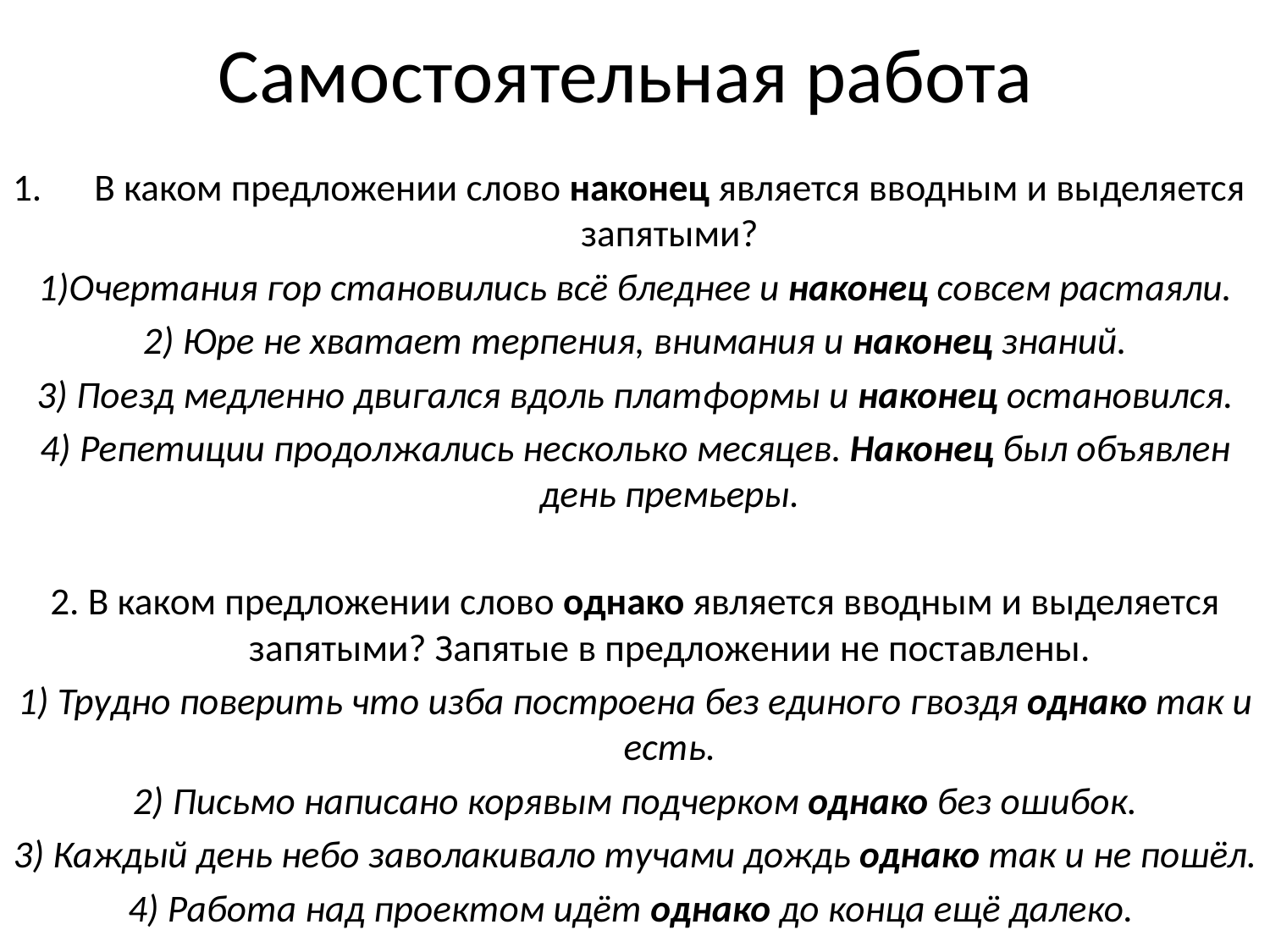

# Самостоятельная работа
В каком предложении слово наконец является вводным и выделяется запятыми?
1)Очертания гор становились всё бледнее и наконец совсем растаяли.
2) Юре не хватает терпения, внимания и наконец знаний.
3) Поезд медленно двигался вдоль платформы и наконец остановился.
4) Репетиции продолжались несколько месяцев. Наконец был объявлен день премьеры.

2. В каком предложении слово однако является вводным и выделяется запятыми? Запятые в предложении не поставлены.
1) Трудно поверить что изба построена без единого гвоздя однако так и есть.
2) Письмо написано корявым подчерком однако без ошибок.
3) Каждый день небо заволакивало тучами дождь однако так и не пошёл.
4) Работа над проектом идёт однако до конца ещё далеко.